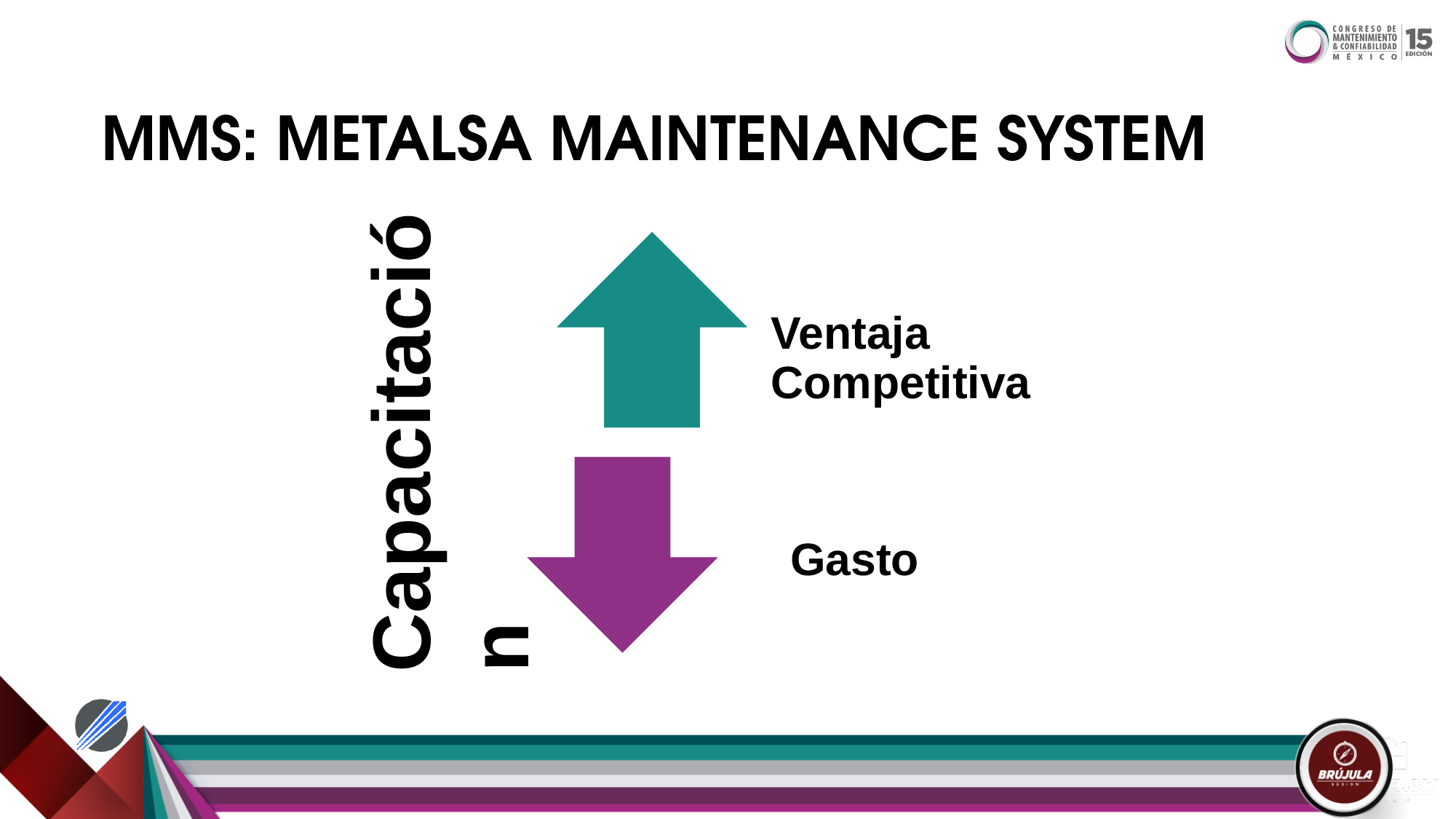

MMS: METALSA MAINTENANCE SYSTEM

Ventaja Competitiva
Capacitación

Gasto